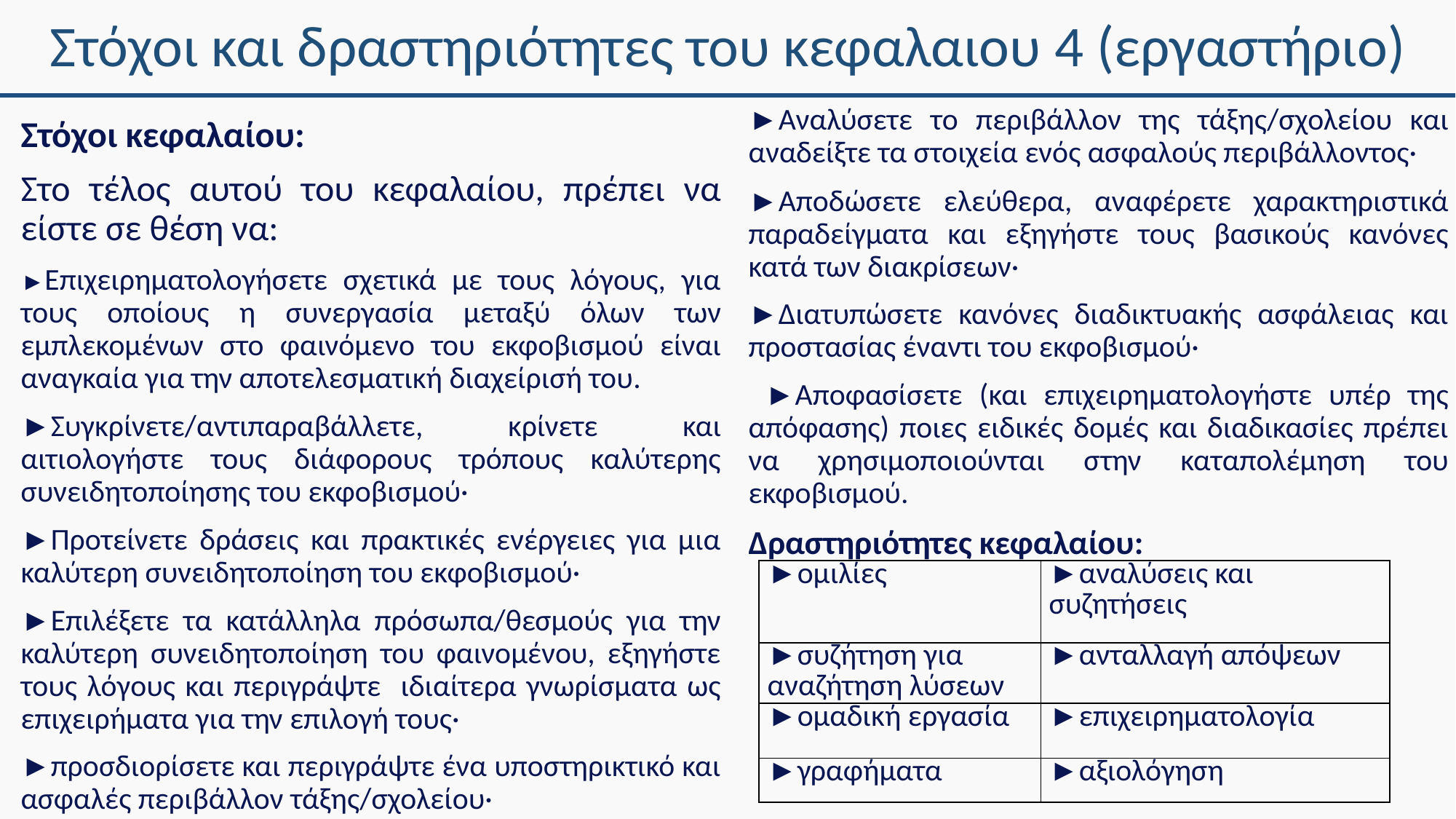

# Στόχοι και δραστηριότητες του κεφαλαιου 4 (εργαστήριο)
►Αναλύσετε το περιβάλλον της τάξης/σχολείου και αναδείξτε τα στοιχεία ενός ασφαλούς περιβάλλοντος·
►Αποδώσετε ελεύθερα, αναφέρετε χαρακτηριστικά παραδείγματα και εξηγήστε τους βασικούς κανόνες κατά των διακρίσεων·
►Διατυπώσετε κανόνες διαδικτυακής ασφάλειας και προστασίας έναντι του εκφοβισμού·
 ►Αποφασίσετε (και επιχειρηματολογήστε υπέρ της απόφασης) ποιες ειδικές δομές και διαδικασίες πρέπει να χρησιμοποιούνται στην καταπολέμηση του εκφοβισμού.
Δραστηριότητες κεφαλαίου:

Στόχοι κεφαλαίου:
Στο τέλος αυτού του κεφαλαίου, πρέπει να είστε σε θέση να:
►Επιχειρηματολογήσετε σχετικά με τους λόγους, για τους οποίους η συνεργασία μεταξύ όλων των εμπλεκομένων στο φαινόμενο του εκφοβισμού είναι αναγκαία για την αποτελεσματική διαχείρισή του.
►Συγκρίνετε/αντιπαραβάλλετε, κρίνετε και αιτιολογήστε τους διάφορους τρόπους καλύτερης συνειδητοποίησης του εκφοβισμού·
►Προτείνετε δράσεις και πρακτικές ενέργειες για μια καλύτερη συνειδητοποίηση του εκφοβισμού·
►Επιλέξετε τα κατάλληλα πρόσωπα/θεσμούς για την καλύτερη συνειδητοποίηση του φαινομένου, εξηγήστε τους λόγους και περιγράψτε  ιδιαίτερα γνωρίσματα ως επιχειρήματα για την επιλογή τους·
►προσδιορίσετε και περιγράψτε ένα υποστηρικτικό και ασφαλές περιβάλλον τάξης/σχολείου·

| ►ομιλίες | ►αναλύσεις και συζητήσεις |
| --- | --- |
| ►συζήτηση για αναζήτηση λύσεων | ►ανταλλαγή απόψεων |
| ►ομαδική εργασία | ►επιχειρηματολογία |
| ►γραφήματα | ►αξιολόγηση |